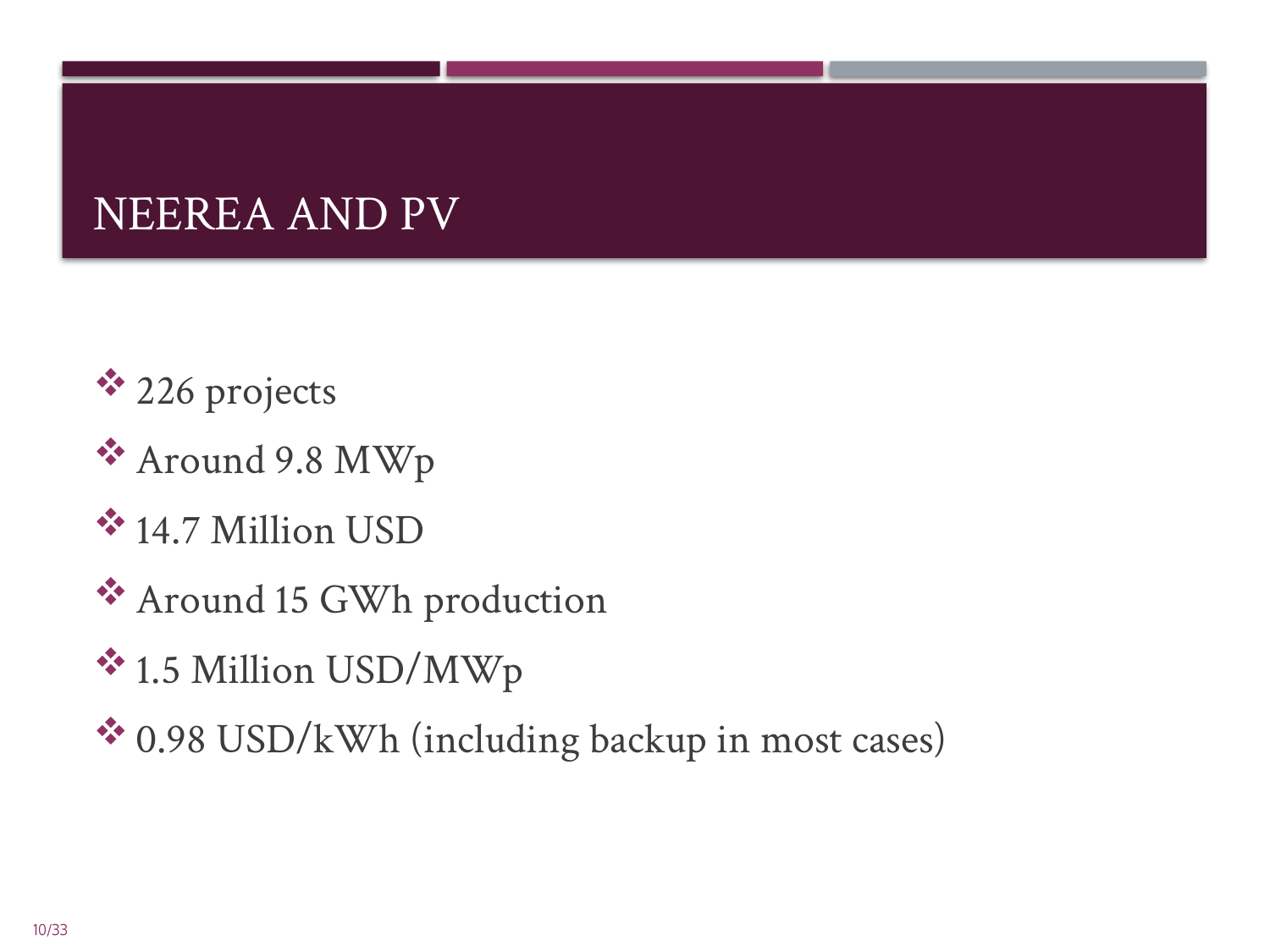

# NEEREA and pv
226 projects
Around 9.8 MWp
14.7 Million USD
Around 15 GWh production
1.5 Million USD/MWp
0.98 USD/kWh (including backup in most cases)
10/33